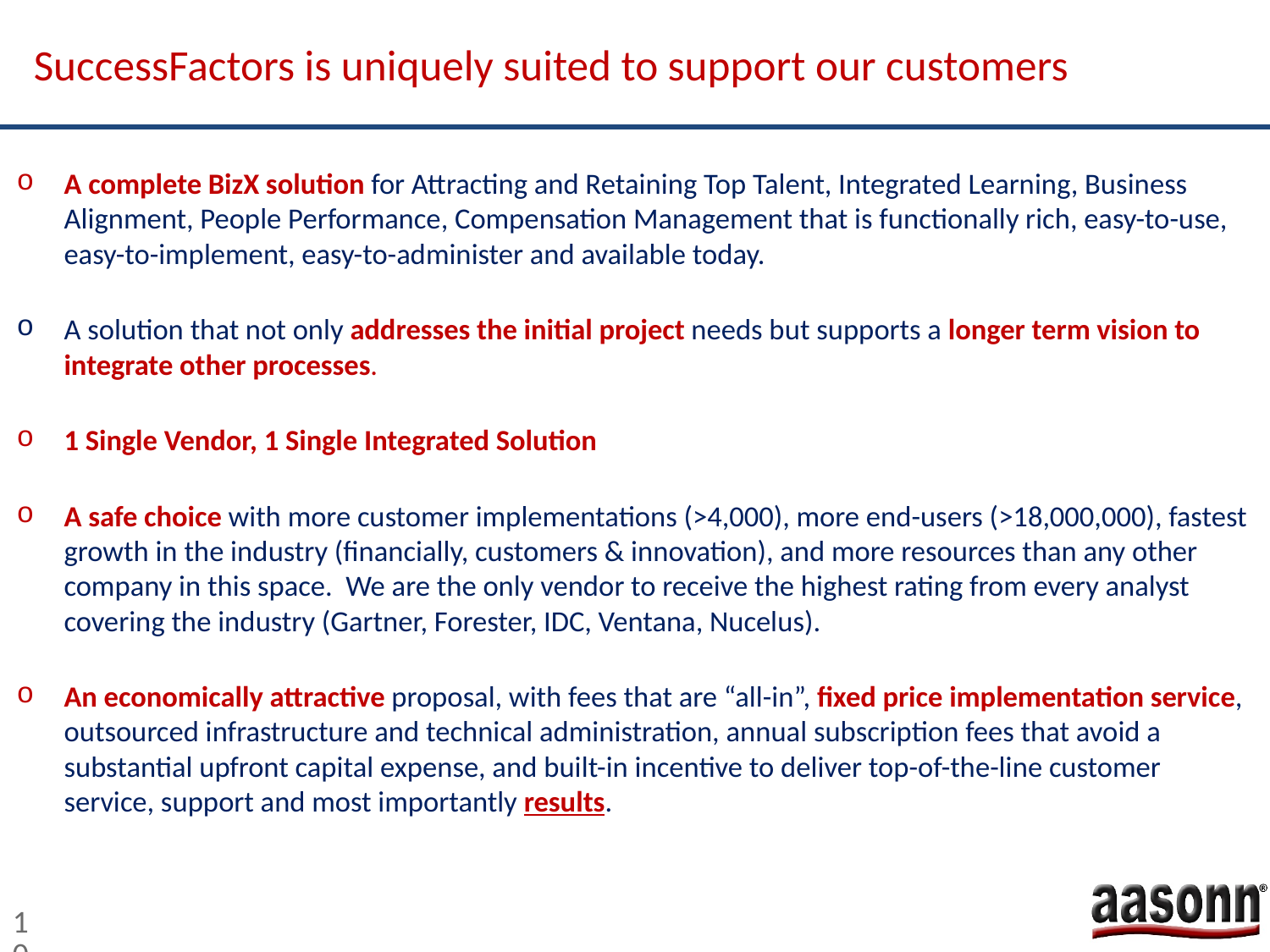

# SuccessFactors is uniquely suited to support our customers
A complete BizX solution for Attracting and Retaining Top Talent, Integrated Learning, Business Alignment, People Performance, Compensation Management that is functionally rich, easy-to-use, easy-to-implement, easy-to-administer and available today.
A solution that not only addresses the initial project needs but supports a longer term vision to integrate other processes.
1 Single Vendor, 1 Single Integrated Solution
A safe choice with more customer implementations (>4,000), more end-users (>18,000,000), fastest growth in the industry (financially, customers & innovation), and more resources than any other company in this space.  We are the only vendor to receive the highest rating from every analyst covering the industry (Gartner, Forester, IDC, Ventana, Nucelus).
An economically attractive proposal, with fees that are “all-in”, fixed price implementation service, outsourced infrastructure and technical administration, annual subscription fees that avoid a substantial upfront capital expense, and built-in incentive to deliver top-of-the-line customer service, support and most importantly results.

10